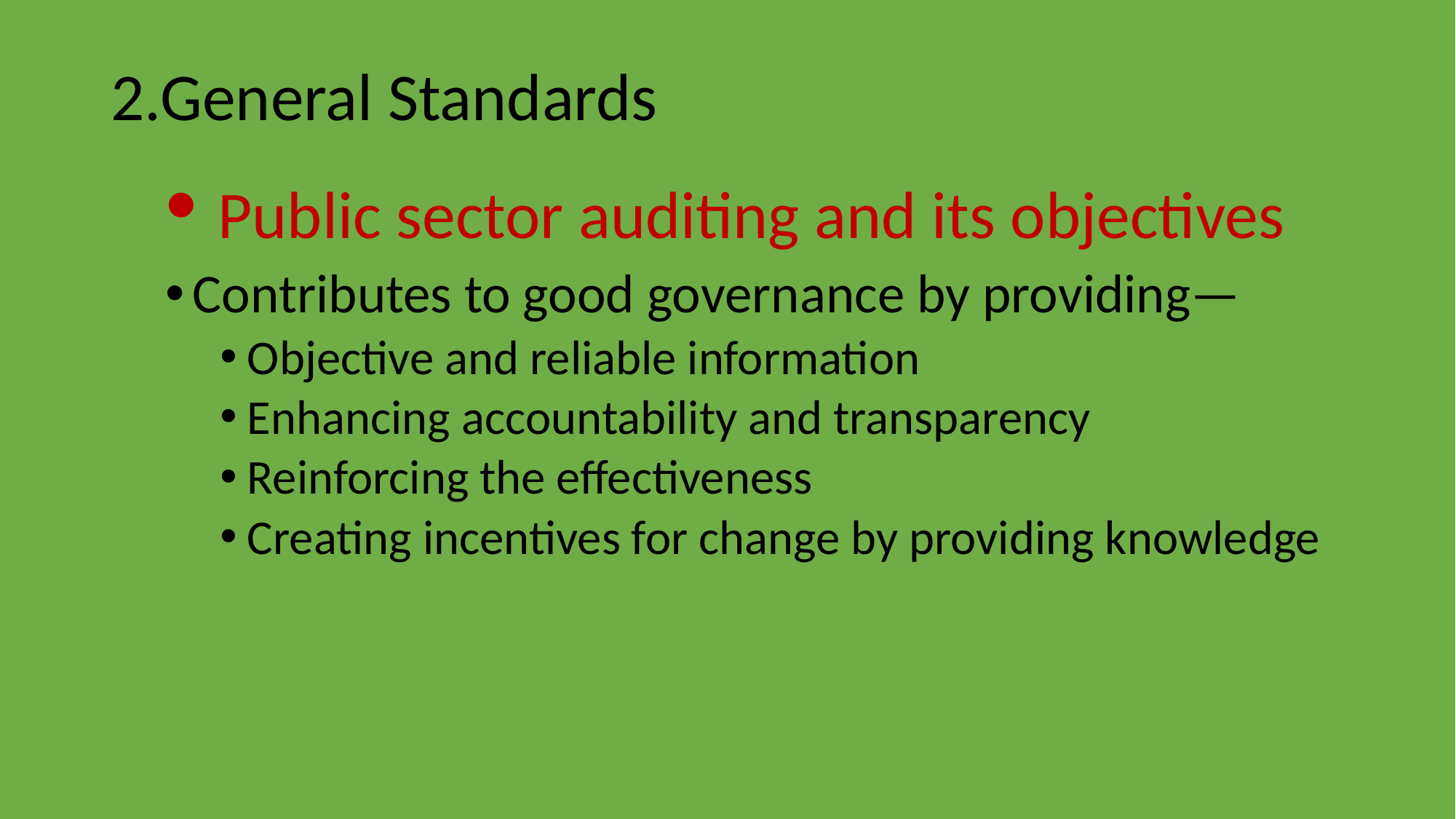

# 2.General Standards
 Public sector auditing and its objectives
Contributes to good governance by providing—
Objective and reliable information
Enhancing accountability and transparency
Reinforcing the effectiveness
Creating incentives for change by providing knowledge